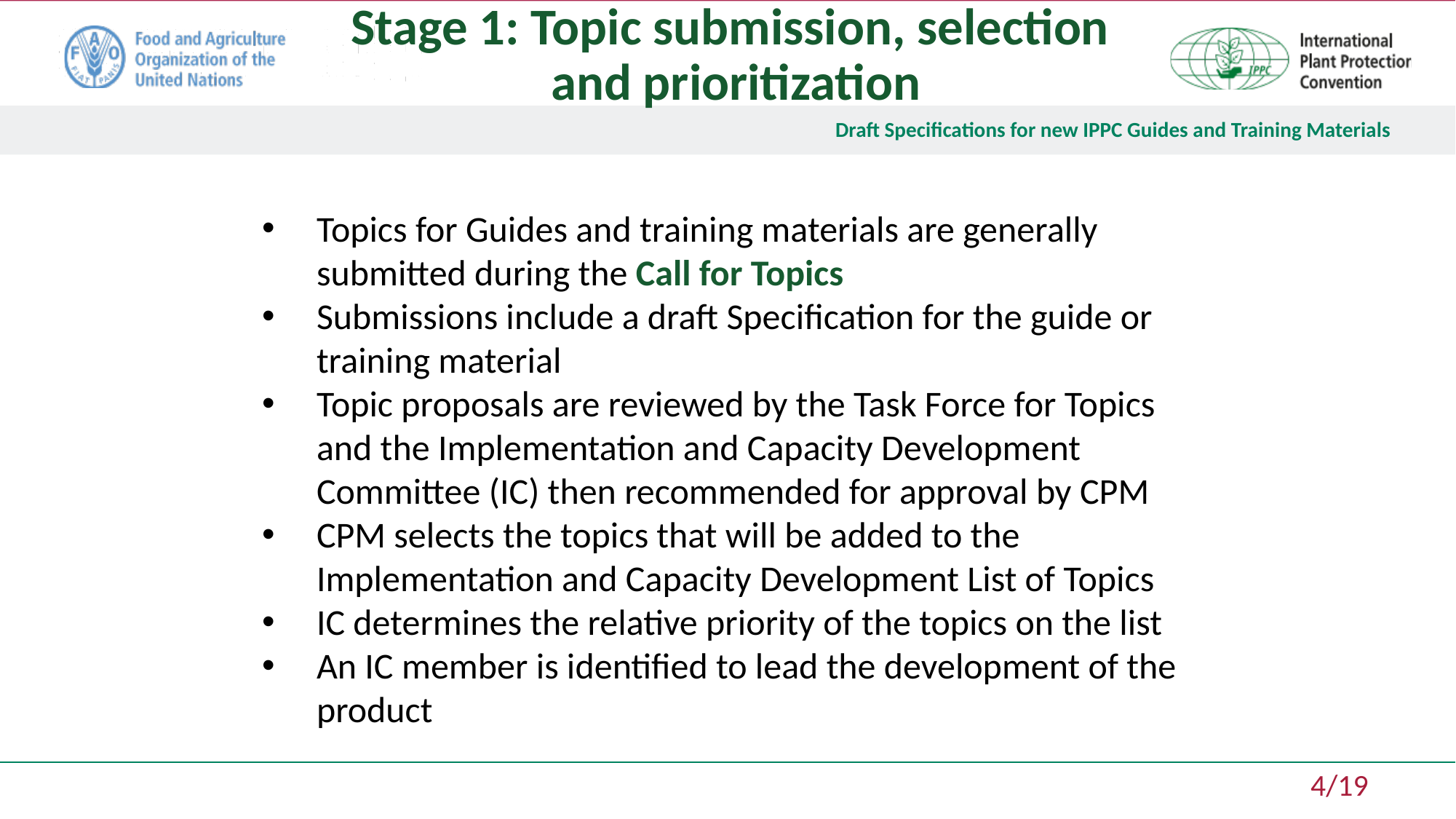

Stage 1: Topic submission, selection
 and prioritization

Topics for Guides and training materials are generally submitted during the Call for Topics
Submissions include a draft Specification for the guide or training material
Topic proposals are reviewed by the Task Force for Topics and the Implementation and Capacity Development Committee (IC) then recommended for approval by CPM
CPM selects the topics that will be added to the Implementation and Capacity Development List of Topics
IC determines the relative priority of the topics on the list
An IC member is identified to lead the development of the product